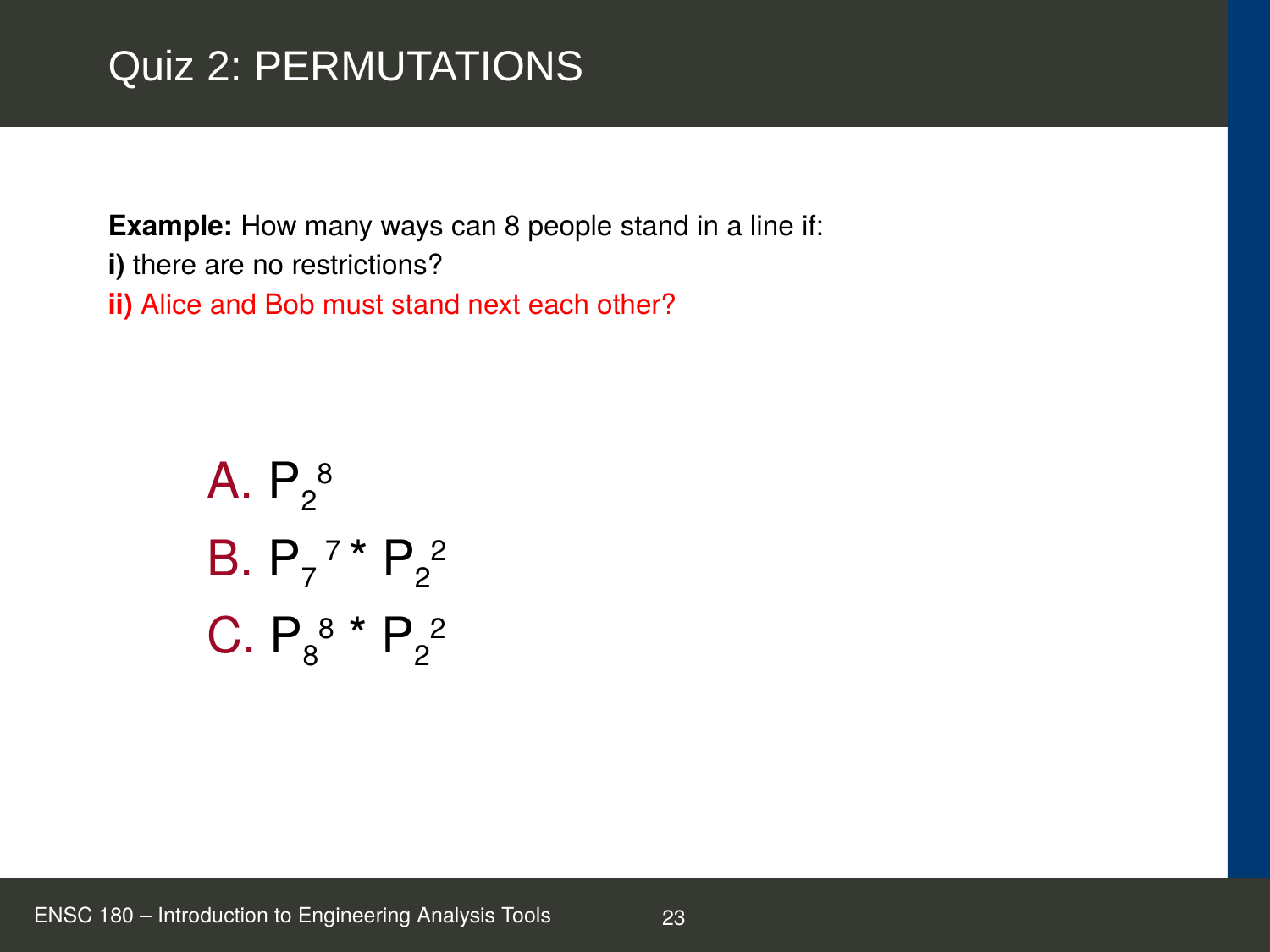

# Quiz 2: PERMUTATIONS
Example: How many ways can 8 people stand in a line if:
i) there are no restrictions?
ii) Alice and Bob must stand next each other?

 P28
 P7 7 * P22
 P88 * P22
ENSC 180 – Introduction to Engineering Analysis Tools